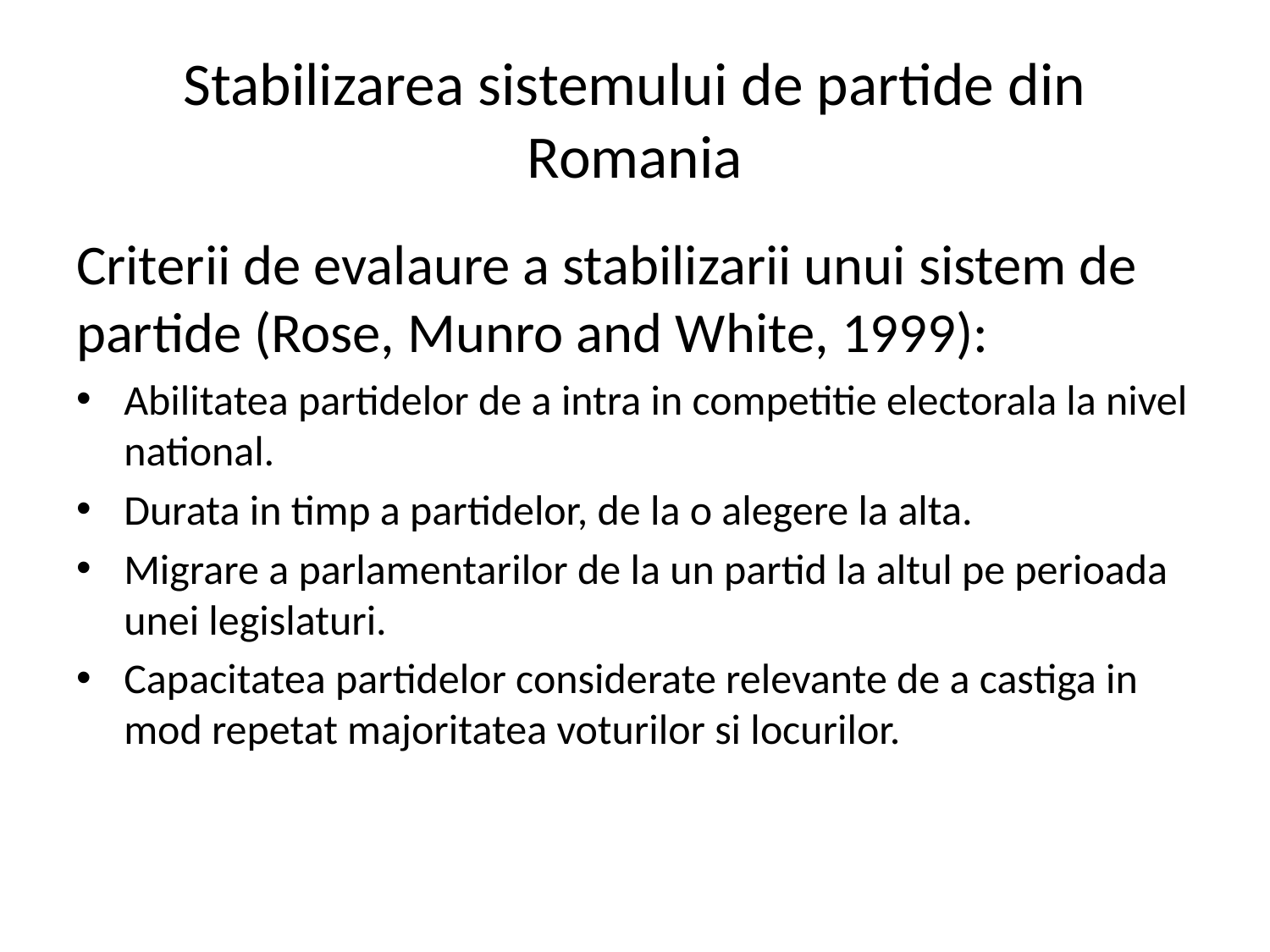

# Stabilizarea sistemului de partide din Romania
Criterii de evalaure a stabilizarii unui sistem de partide (Rose, Munro and White, 1999):
Abilitatea partidelor de a intra in competitie electorala la nivel national.
Durata in timp a partidelor, de la o alegere la alta.
Migrare a parlamentarilor de la un partid la altul pe perioada unei legislaturi.
Capacitatea partidelor considerate relevante de a castiga in mod repetat majoritatea voturilor si locurilor.